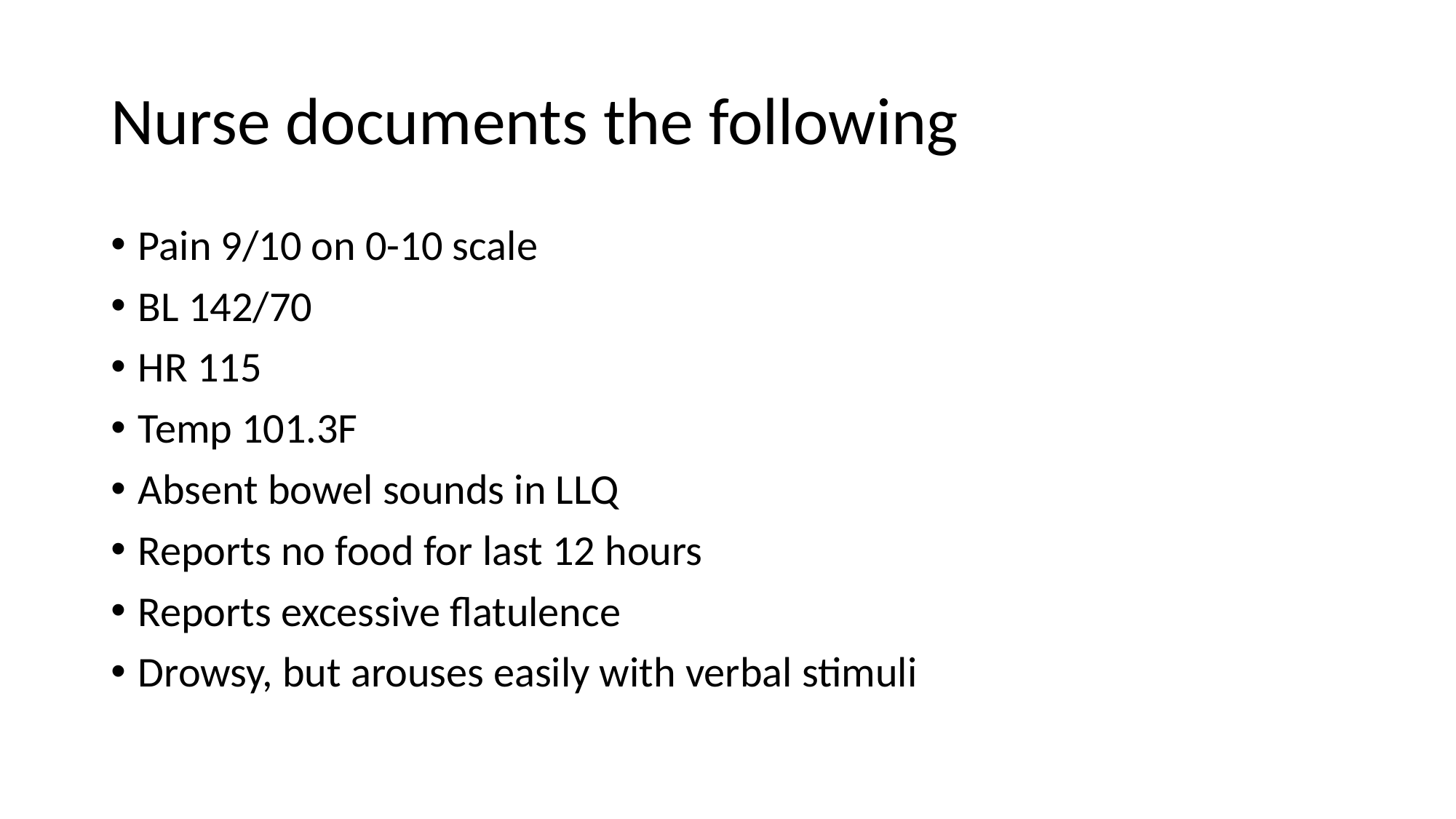

# Nurse documents the following
Pain 9/10 on 0-10 scale
BL 142/70
HR 115
Temp 101.3F
Absent bowel sounds in LLQ
Reports no food for last 12 hours
Reports excessive flatulence
Drowsy, but arouses easily with verbal stimuli